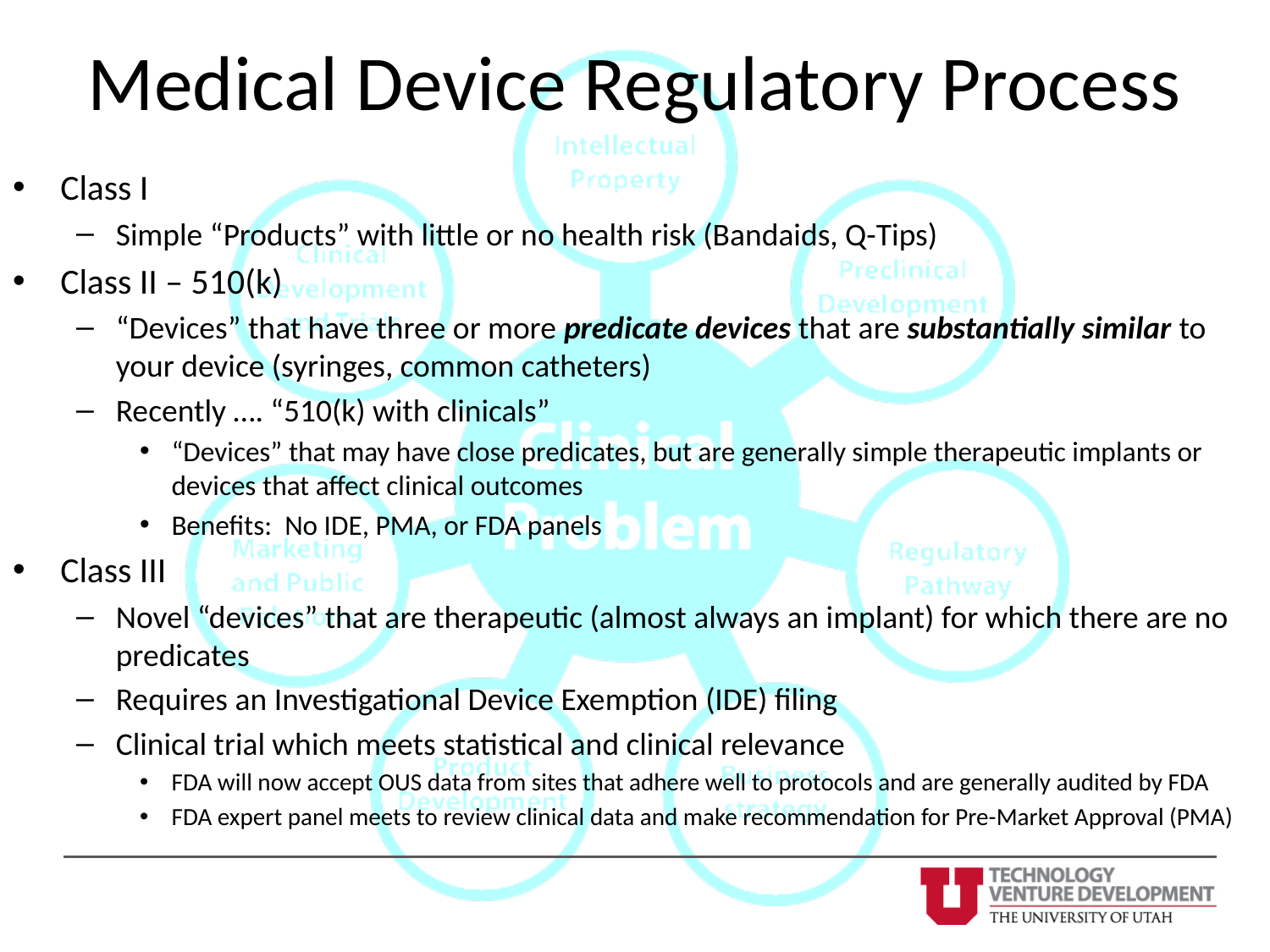

# Medical Device Regulatory Process
Class I
Simple “Products” with little or no health risk (Bandaids, Q-Tips)
Class II – 510(k)
“Devices” that have three or more predicate devices that are substantially similar to your device (syringes, common catheters)
Recently …. “510(k) with clinicals”
“Devices” that may have close predicates, but are generally simple therapeutic implants or devices that affect clinical outcomes
Benefits:  No IDE, PMA, or FDA panels
Class III
Novel “devices” that are therapeutic (almost always an implant) for which there are no predicates
Requires an Investigational Device Exemption (IDE) filing
Clinical trial which meets statistical and clinical relevance
FDA will now accept OUS data from sites that adhere well to protocols and are generally audited by FDA
FDA expert panel meets to review clinical data and make recommendation for Pre-Market Approval (PMA)